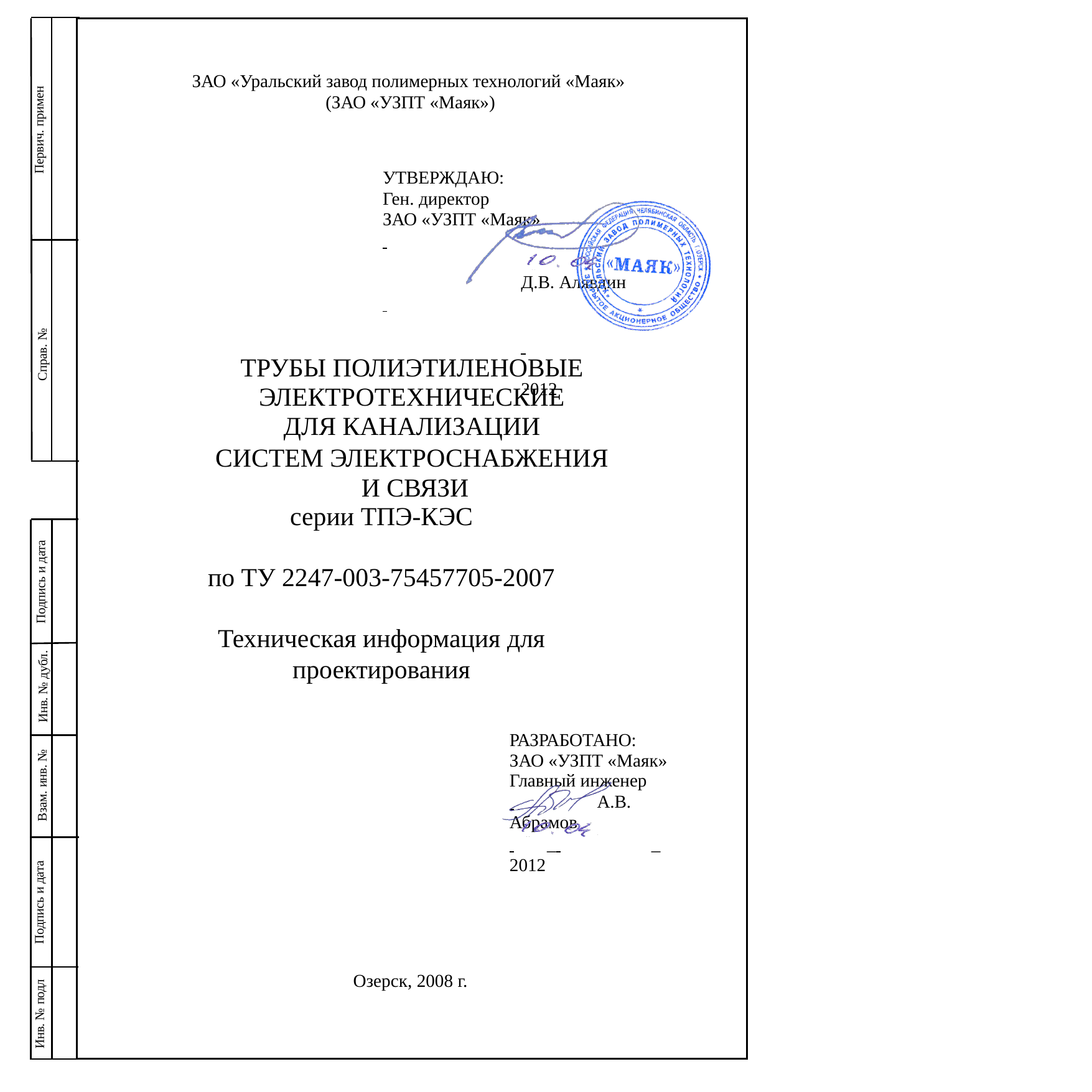

ЗАО «Уральский завод полимерных технологий «Маяк»  (ЗАО «УЗПТ «Маяк»)

УТВЕРЖДАЮ:
Ген. директор
ЗАО «УЗПТ «Маяк»
 	 Д.В. Алявдин
 	  	 2012
Первич. примен

Справ. №
ТРУБЫ ПОЛИЭТИЛЕНОВЫЕ  ЭЛЕКТРОТЕХНИЧЕСКИЕ  ДЛЯ КАНАЛИЗАЦИИ
СИСТЕМ ЭЛЕКТРОСНАБЖЕНИЯ  И СВЯЗИ
серии ТПЭ-КЭС

по ТУ 2247-003-75457705-2007

Техническая информация для проектирования

Подпись и дата

Инв. № дубл.
РАЗРАБОТАНО:  ЗАО «УЗПТ «Маяк»
Главный инженер
 	 А.В. Абрамов
 	_ 	_ 2012

Взам. инв. №

Подпись и дата

Озерск, 2008 г.
Инв. № подл